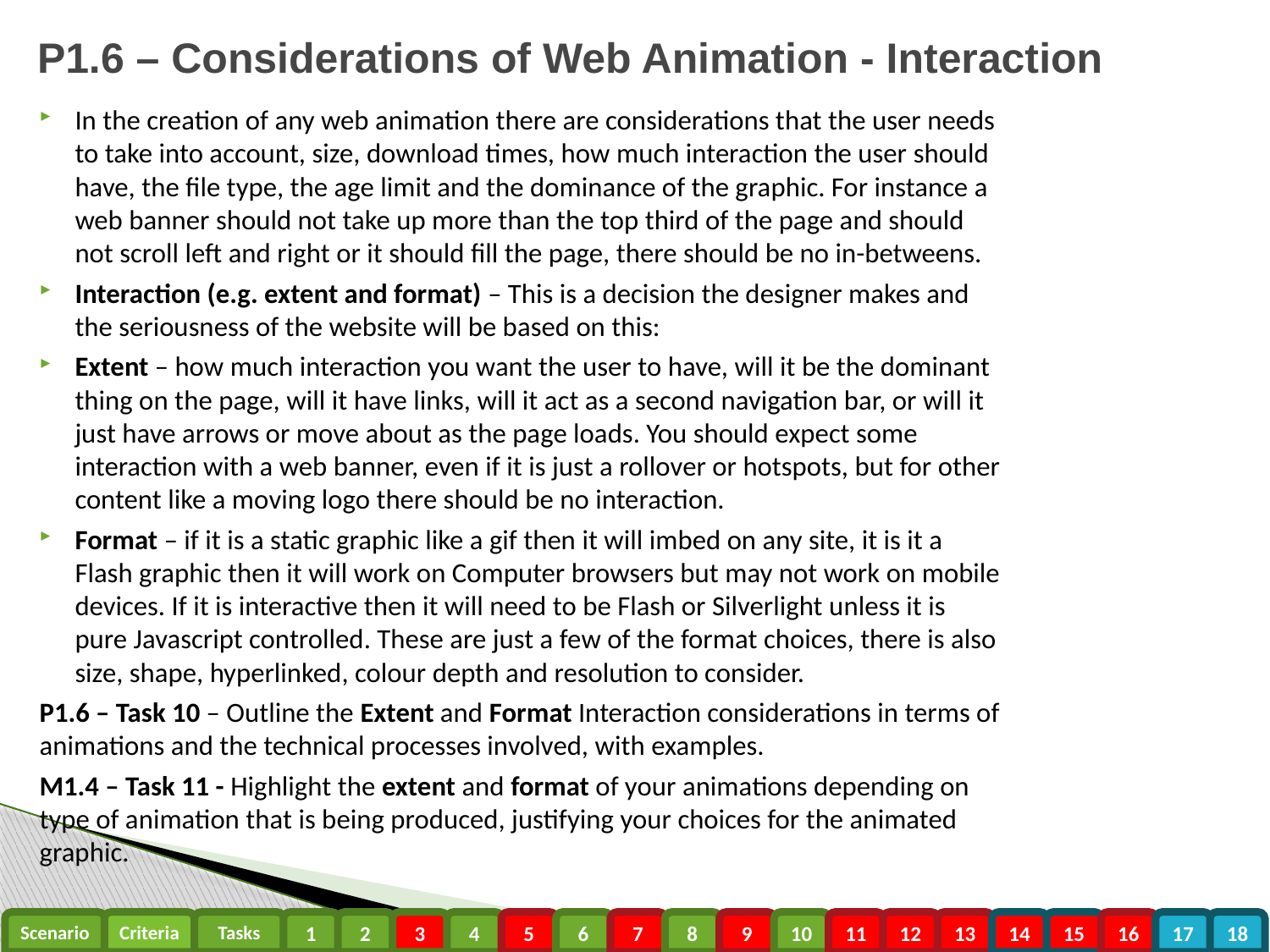

# P1.6 – Considerations of Web Animation - Interaction
In the creation of any web animation there are considerations that the user needs to take into account, size, download times, how much interaction the user should have, the file type, the age limit and the dominance of the graphic. For instance a web banner should not take up more than the top third of the page and should not scroll left and right or it should fill the page, there should be no in-betweens.
Interaction (e.g. extent and format) – This is a decision the designer makes and the seriousness of the website will be based on this:
Extent – how much interaction you want the user to have, will it be the dominant thing on the page, will it have links, will it act as a second navigation bar, or will it just have arrows or move about as the page loads. You should expect some interaction with a web banner, even if it is just a rollover or hotspots, but for other content like a moving logo there should be no interaction.
Format – if it is a static graphic like a gif then it will imbed on any site, it is it a Flash graphic then it will work on Computer browsers but may not work on mobile devices. If it is interactive then it will need to be Flash or Silverlight unless it is pure Javascript controlled. These are just a few of the format choices, there is also size, shape, hyperlinked, colour depth and resolution to consider.
P1.6 – Task 10 – Outline the Extent and Format Interaction considerations in terms of animations and the technical processes involved, with examples.
M1.4 – Task 11 - Highlight the extent and format of your animations depending on type of animation that is being produced, justifying your choices for the animated graphic.